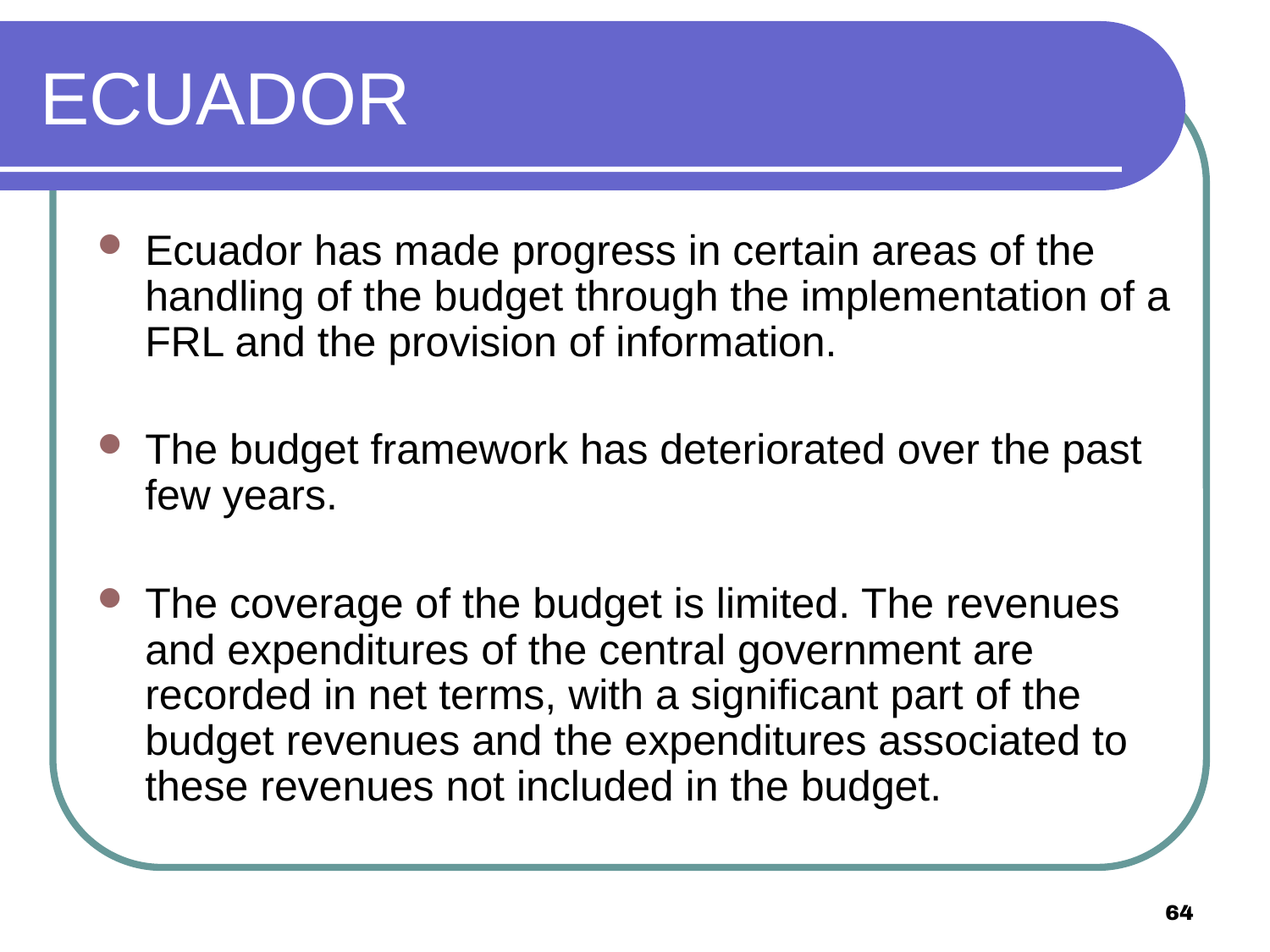

# ECUADOR
Ecuador has made progress in certain areas of the handling of the budget through the implementation of a FRL and the provision of information.

The budget framework has deteriorated over the past few years.

The coverage of the budget is limited. The revenues and expenditures of the central government are recorded in net terms, with a significant part of the budget revenues and the expenditures associated to these revenues not included in the budget.
64